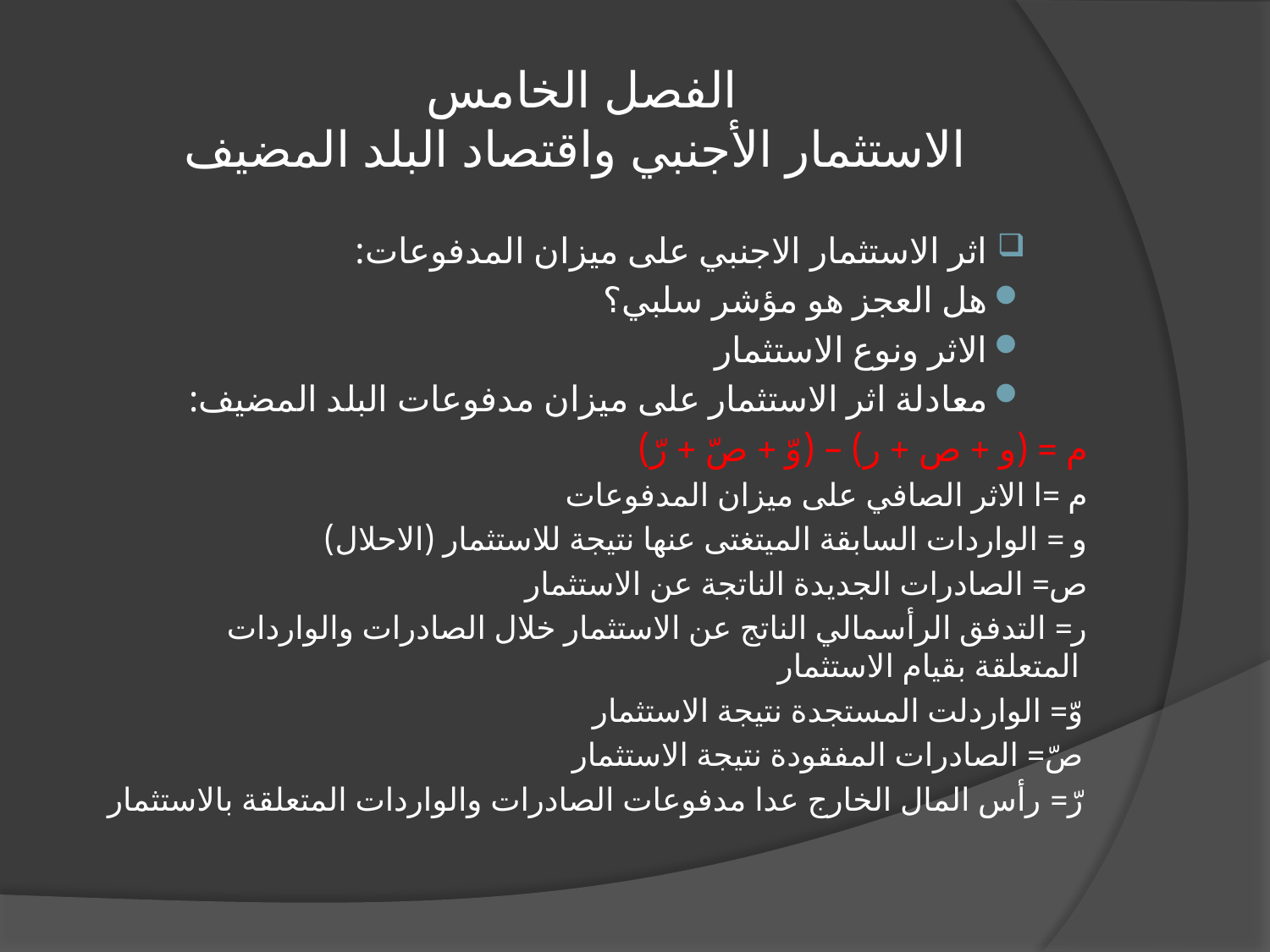

# الفصل الخامس الاستثمار الأجنبي واقتصاد البلد المضيف
اثر الاستثمار الاجنبي على ميزان المدفوعات:
هل العجز هو مؤشر سلبي؟
الاثر ونوع الاستثمار
معادلة اثر الاستثمار على ميزان مدفوعات البلد المضيف:
م = (و + ص + ر) – (وّ + صّ + رّ)
م =ا الاثر الصافي على ميزان المدفوعات
و = الواردات السابقة الميتغتى عنها نتيجة للاستثمار (الاحلال)
ص= الصادرات الجديدة الناتجة عن الاستثمار
ر= التدفق الرأسمالي الناتج عن الاستثمار خلال الصادرات والواردات المتعلقة بقيام الاستثمار
	وّ= الواردلت المستجدة نتيجة الاستثمار
	صّ= الصادرات المفقودة نتيجة الاستثمار
	رّ= رأس المال الخارج عدا مدفوعات الصادرات والواردات المتعلقة بالاستثمار